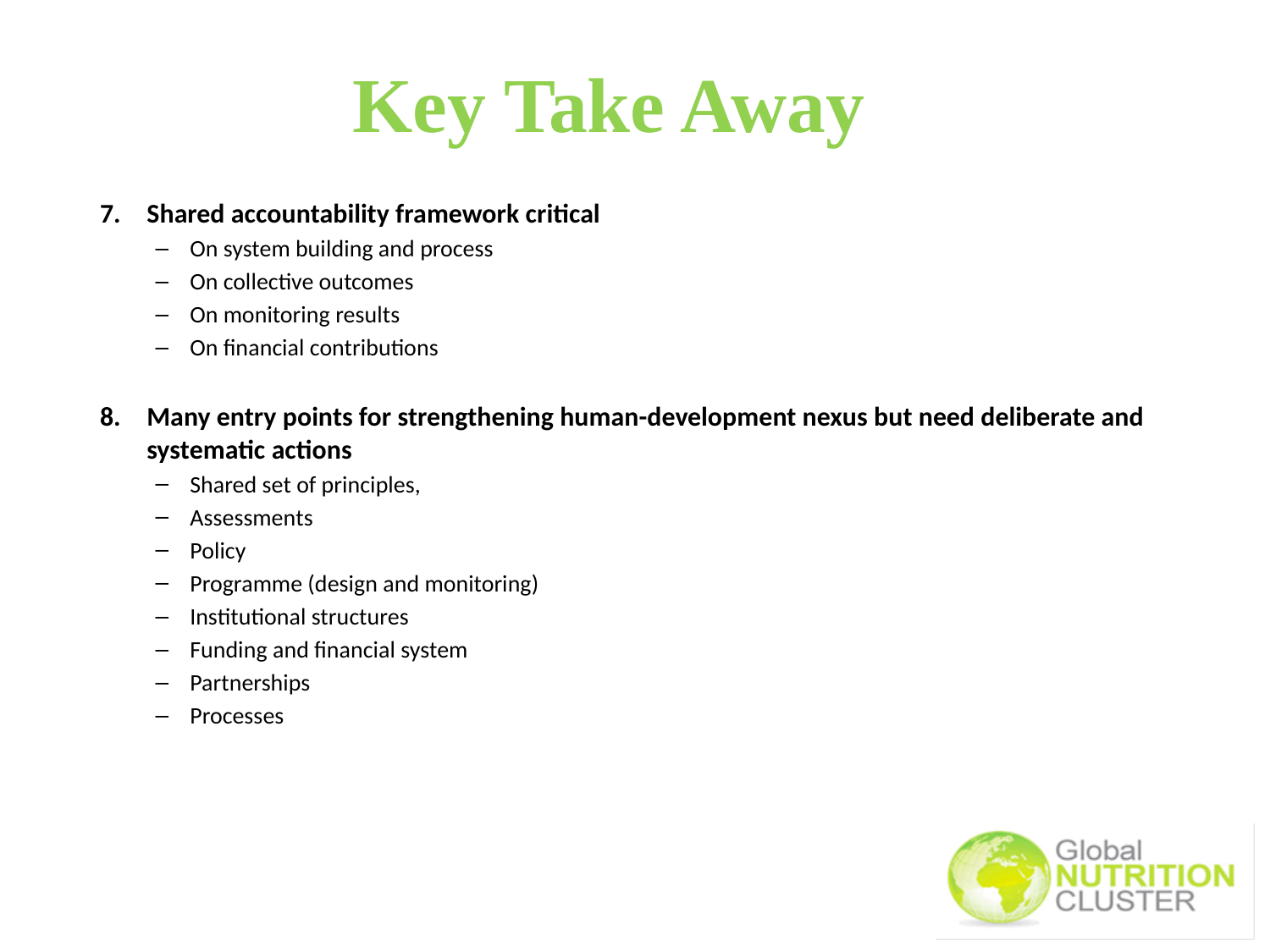

# Key Take Away
Shared accountability framework critical
On system building and process
On collective outcomes
On monitoring results
On financial contributions

Many entry points for strengthening human-development nexus but need deliberate and systematic actions
Shared set of principles,
Assessments
Policy
Programme (design and monitoring)
Institutional structures
Funding and financial system
Partnerships
Processes